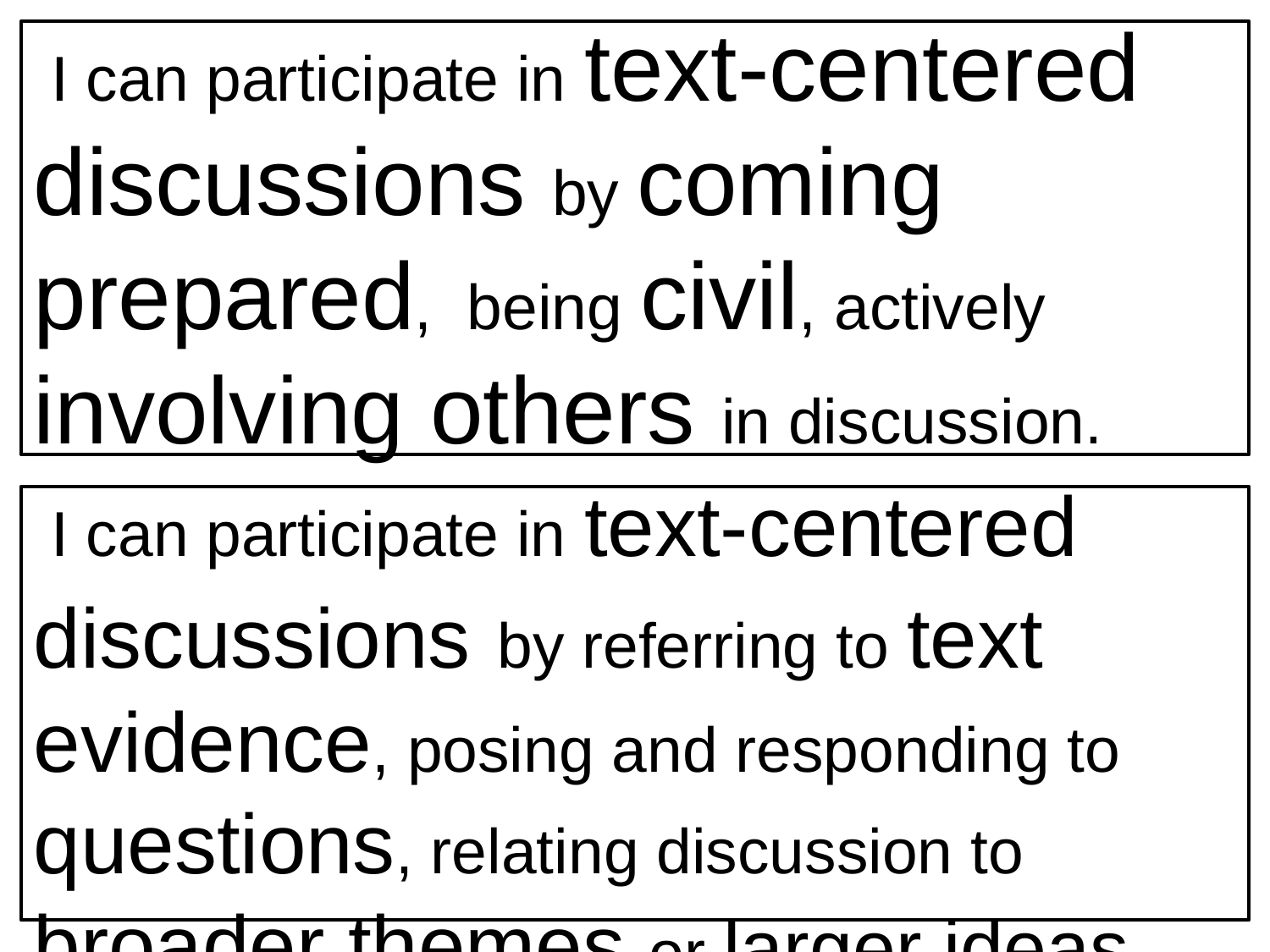

I can participate in text-centered
discussions by coming prepared,  being civil, actively involving others in discussion.

 I can participate in text-centered discussions by referring to text evidence, posing and responding to questions, relating discussion to broader themes or larger ideas.